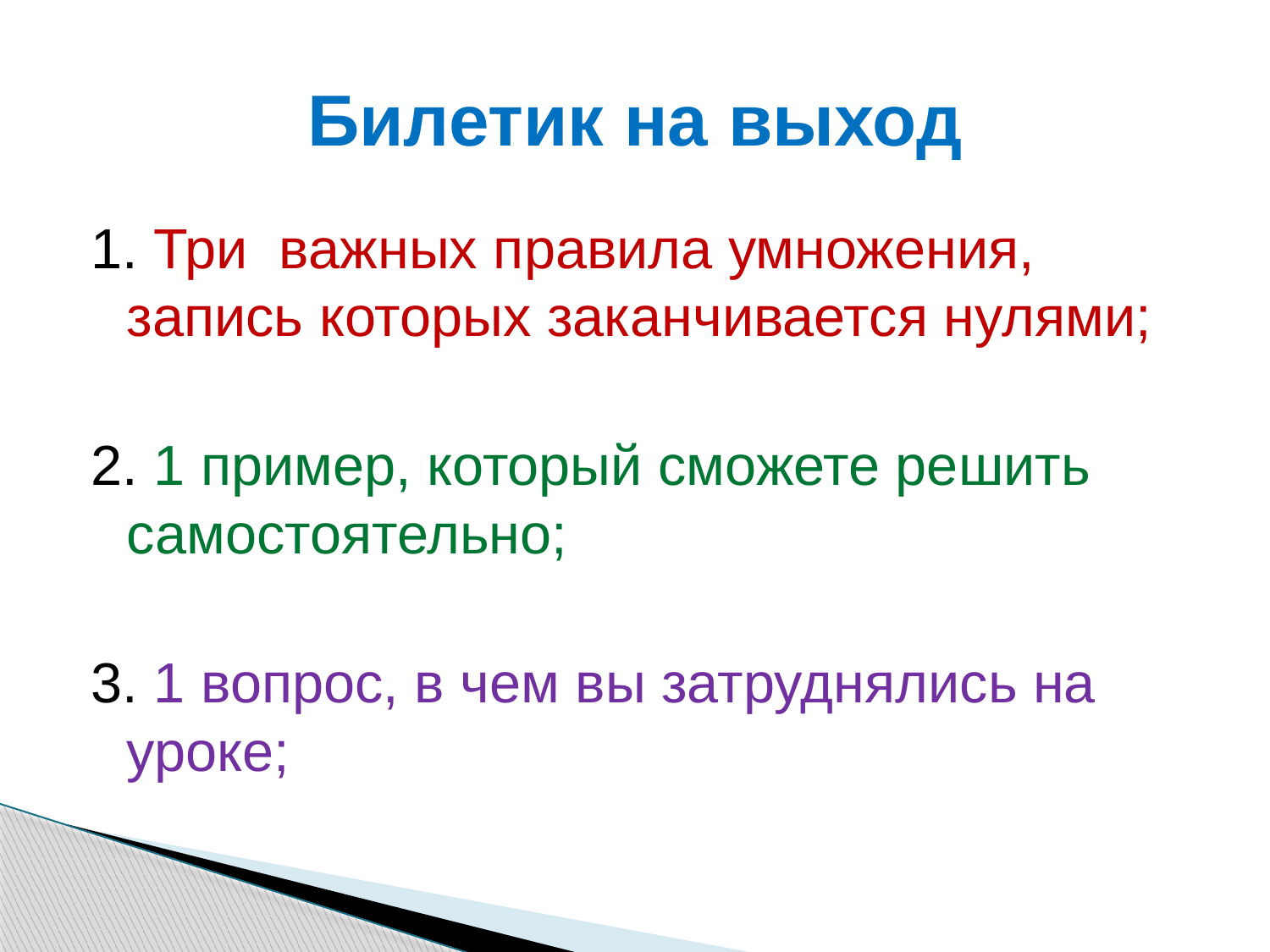

# Билетик на выход
1. Три  важных правила умножения, запись которых заканчивается нулями;

2. 1 пример, который сможете решить самостоятельно;

3. 1 вопрос, в чем вы затруднялись на уроке;